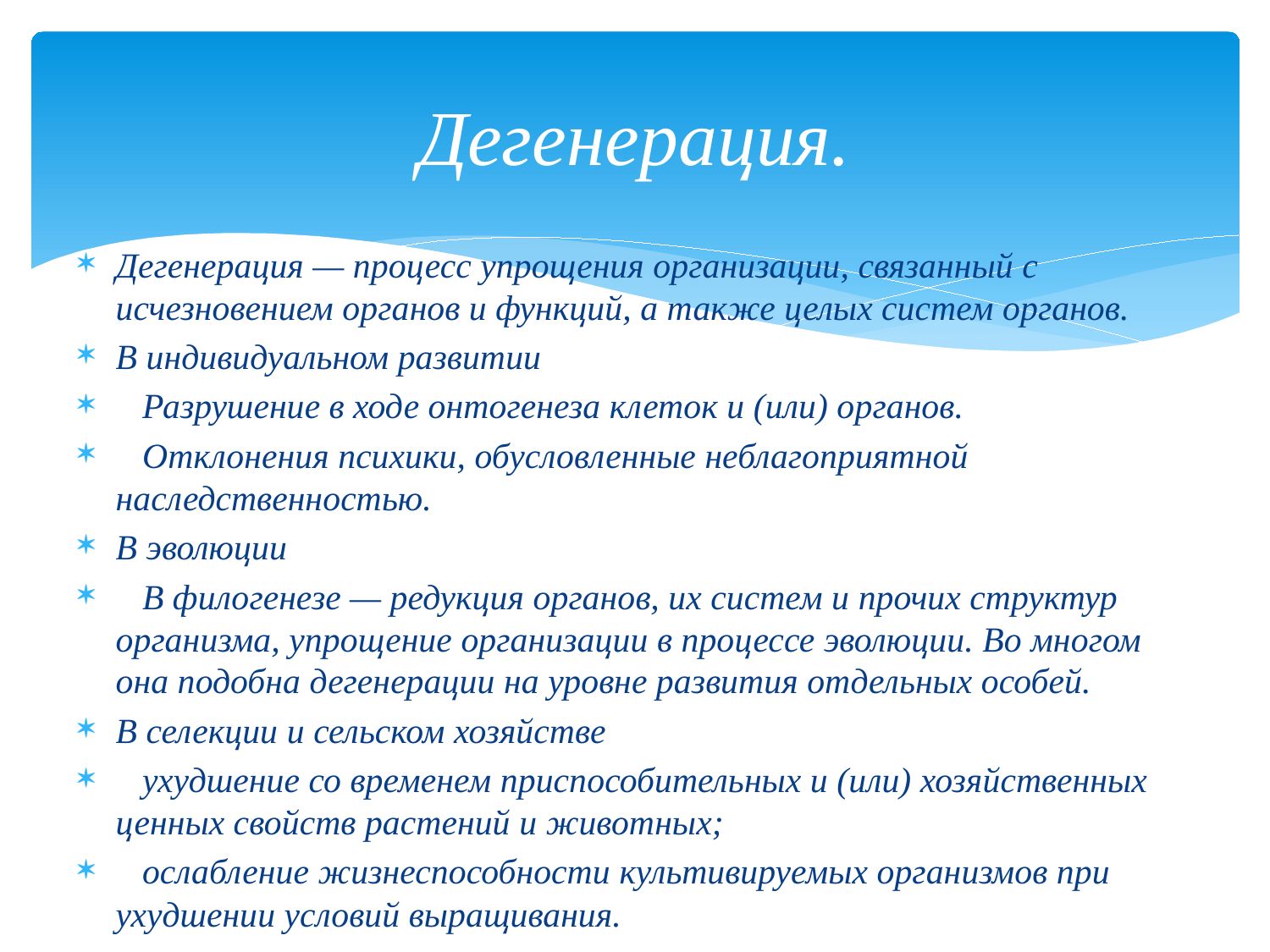

# Дегенерация.
Дегенерация — процесс упрощения организации, связанный с исчезновением органов и функций, а также целых систем органов.
В индивидуальном развитии
   Разрушение в ходе онтогенеза клеток и (или) органов.
   Отклонения психики, обусловленные неблагоприятной наследственностью.
В эволюции
   В филогенезе — редукция органов, их систем и прочих структур организма, упрощение организации в процессе эволюции. Во многом она подобна дегенерации на уровне развития отдельных особей.
В селекции и сельском хозяйстве
   ухудшение со временем приспособительных и (или) хозяйственных ценных свойств растений и животных;
   ослабление жизнеспособности культивируемых организмов при ухудшении условий выращивания.